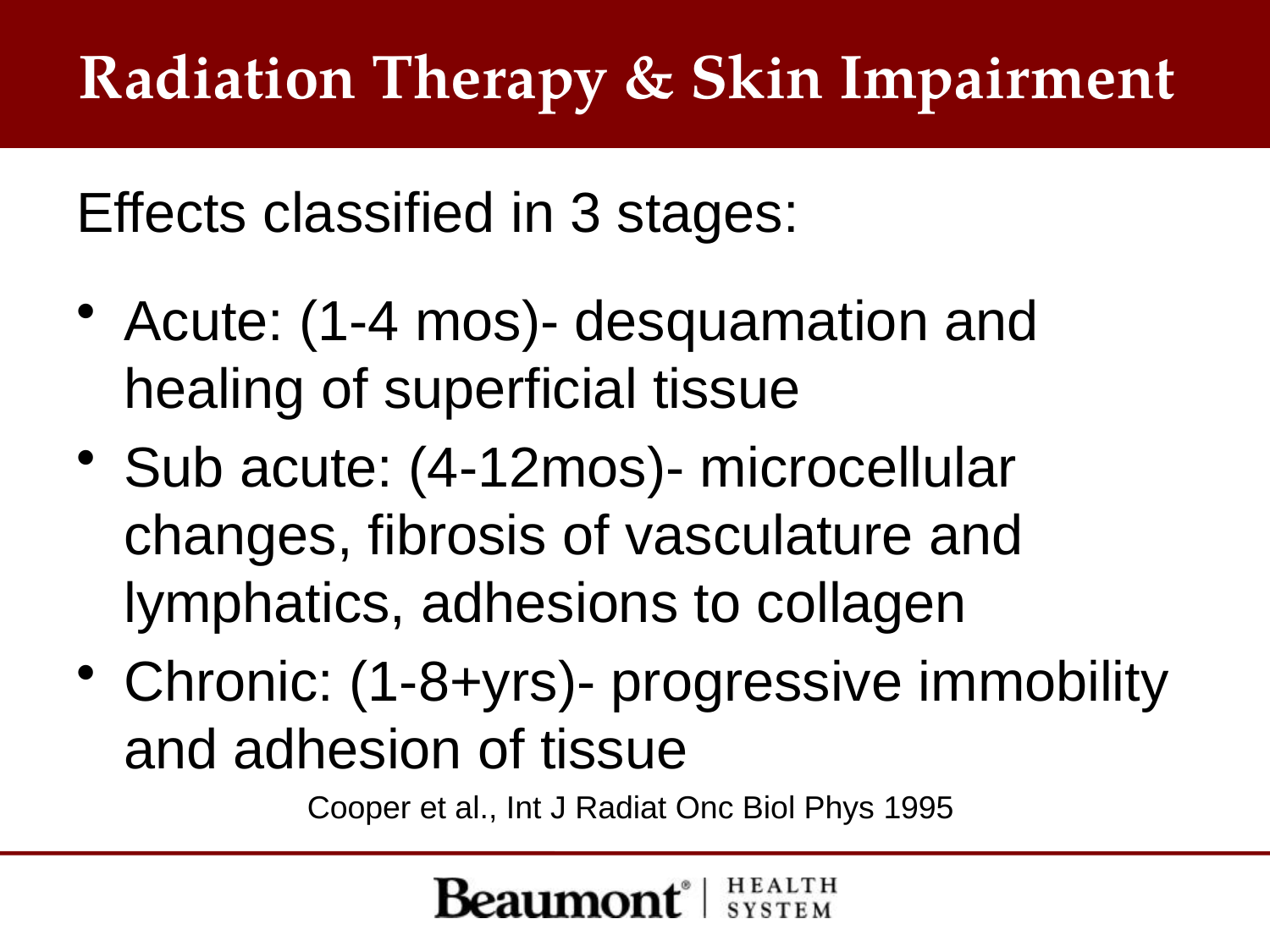

# Radiation Therapy & Skin Impairment
Effects classified in 3 stages:

Acute: (1-4 mos)- desquamation and healing of superficial tissue
Sub acute: (4-12mos)- microcellular changes, fibrosis of vasculature and lymphatics, adhesions to collagen
Chronic: (1-8+yrs)- progressive immobility and adhesion of tissue
                          Cooper et al., Int J Radiat Onc Biol Phys 1995